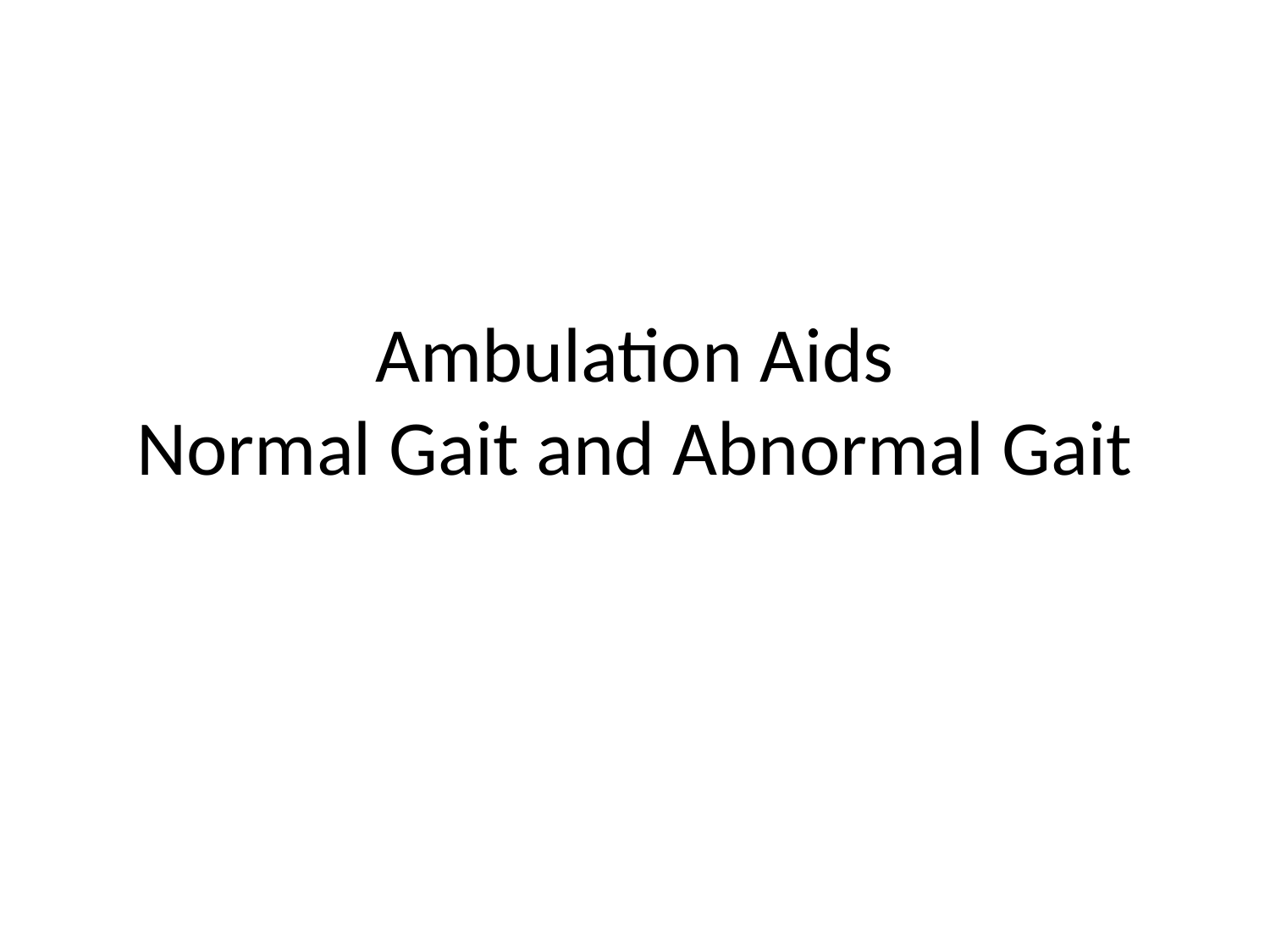

# Ambulation Aids Normal Gait and Abnormal Gait